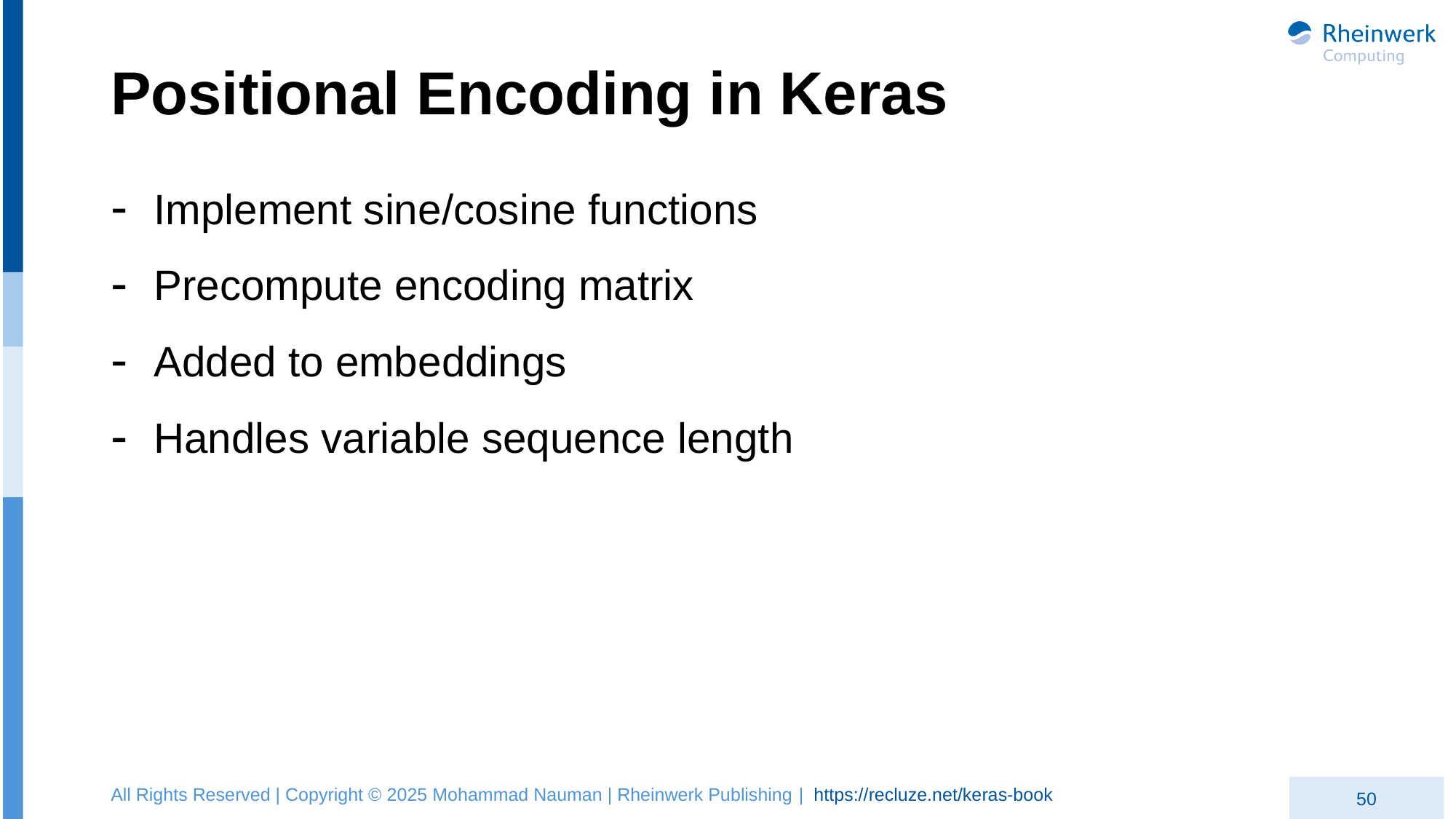

# Positional Encoding in Keras
Implement sine/cosine functions
Precompute encoding matrix
Added to embeddings
Handles variable sequence length